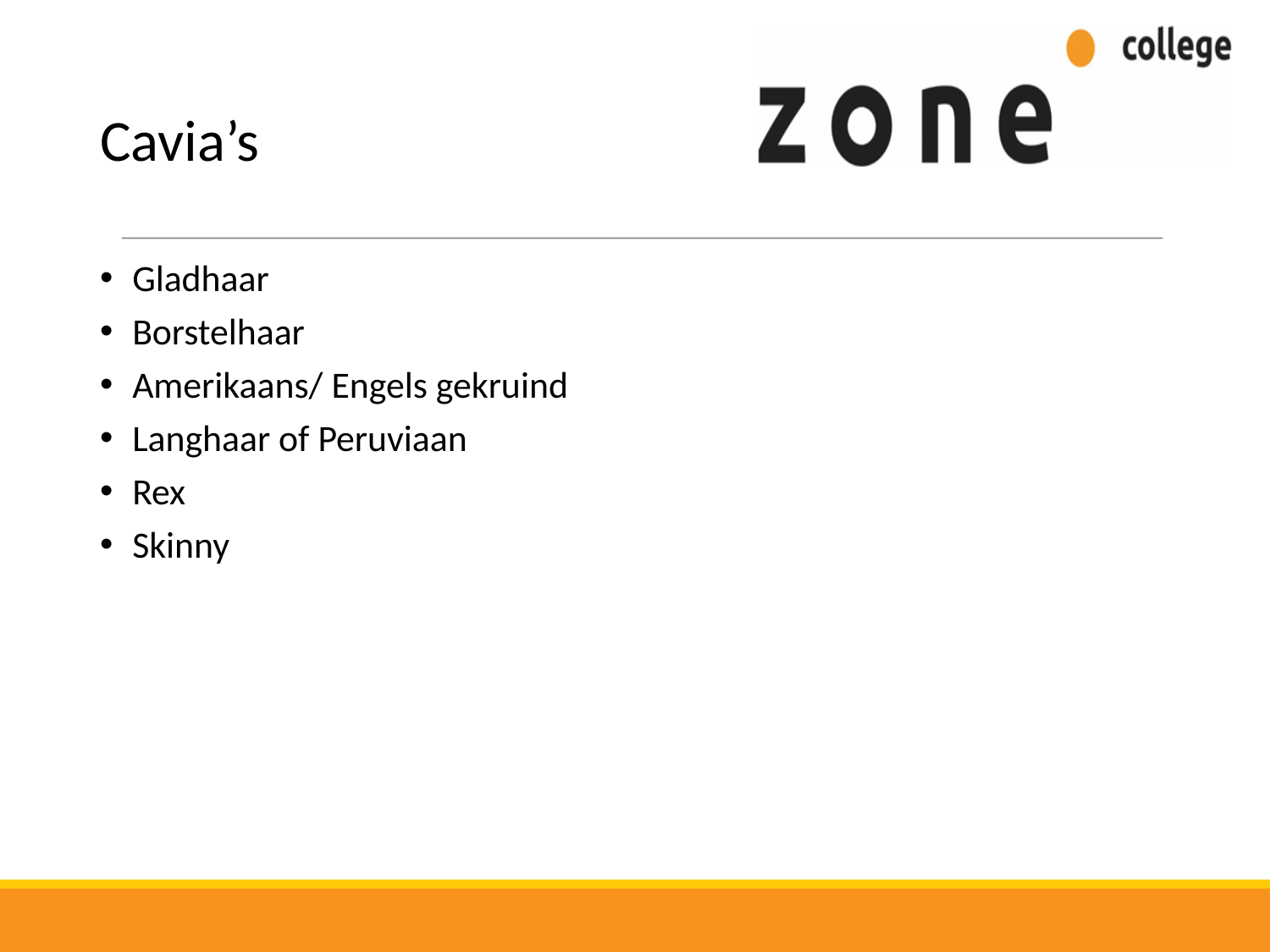

# Cavia’s
 Gladhaar
 Borstelhaar
 Amerikaans/ Engels gekruind
 Langhaar of Peruviaan
 Rex
 Skinny